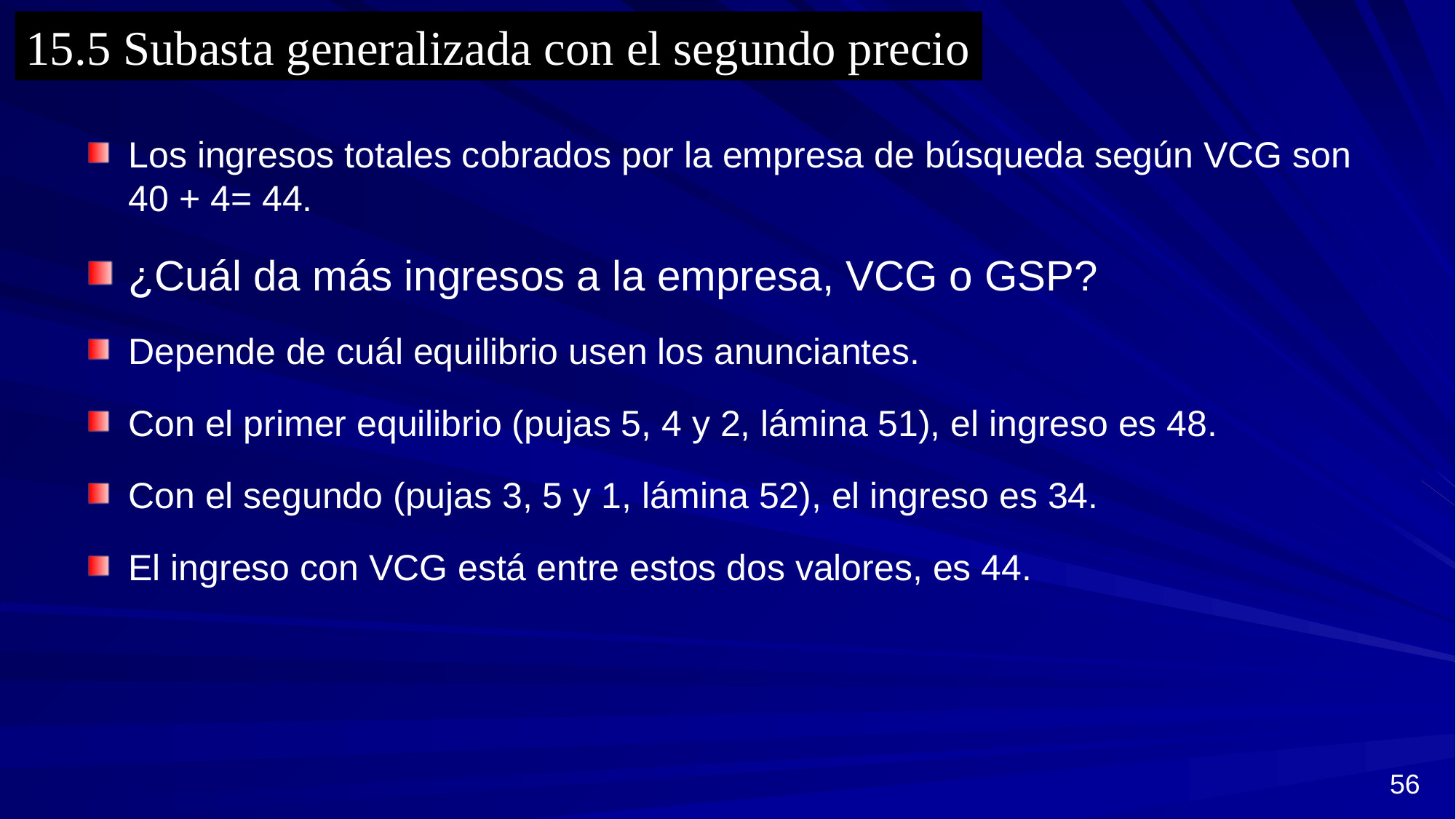

15.5 Subasta generalizada con el segundo precio
Los ingresos totales cobrados por la empresa de búsqueda según VCG son 40 + 4= 44.

¿Cuál da más ingresos a la empresa, VCG o GSP?

Depende de cuál equilibrio usen los anunciantes.

Con el primer equilibrio (pujas 5, 4 y 2, lámina 51), el ingreso es 48.

Con el segundo (pujas 3, 5 y 1, lámina 52), el ingreso es 34.

El ingreso con VCG está entre estos dos valores, es 44.
56